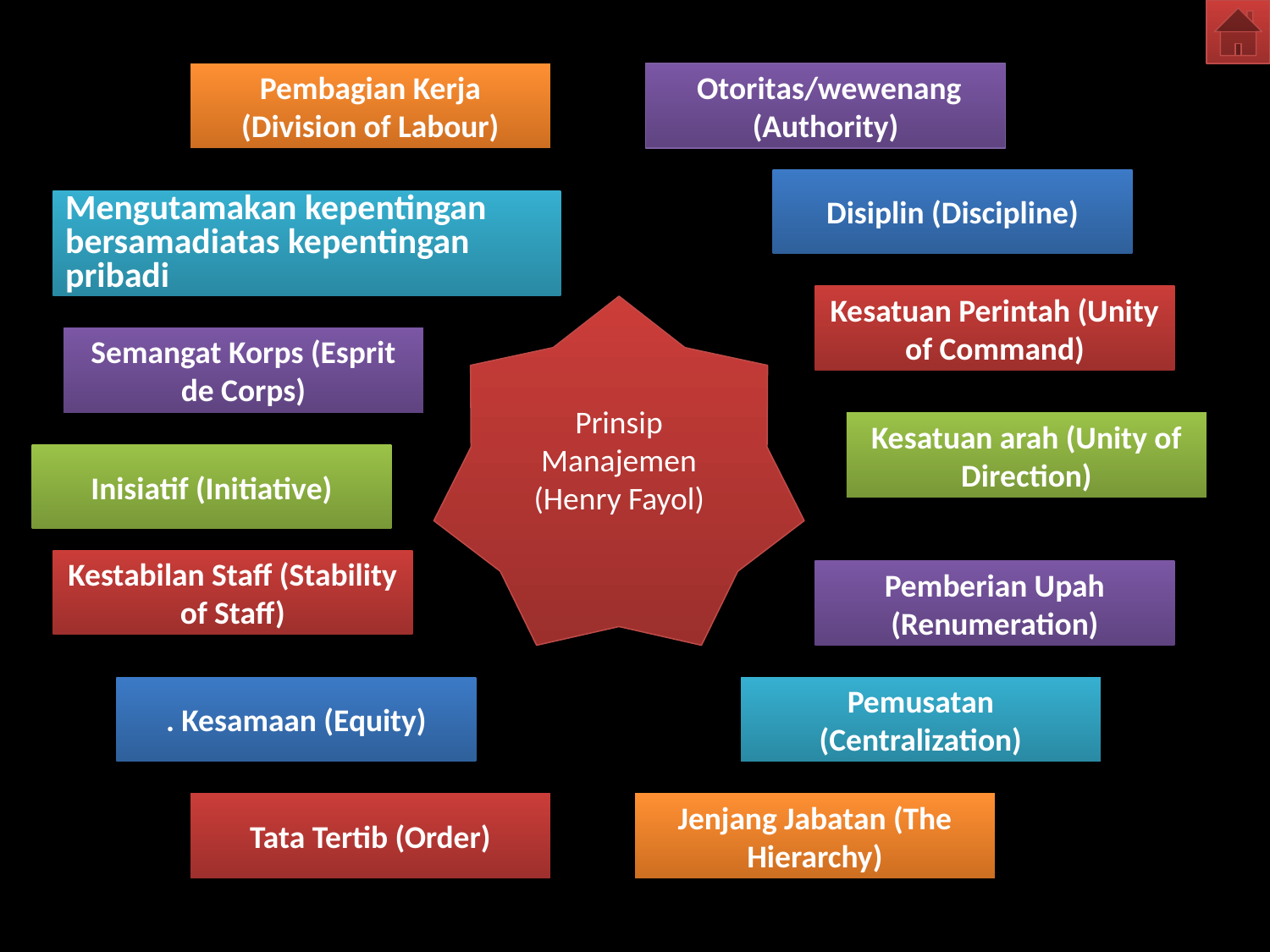

Pembagian Kerja (Division of Labour)
 Otoritas/wewenang (Authority)
Disiplin (Discipline)
Mengutamakan kepentingan bersamadiatas kepentingan pribadi
Kesatuan Perintah (Unity of Command)
Prinsip Manajemen (Henry Fayol)
Semangat Korps (Esprit de Corps)
Kesatuan arah (Unity of Direction)
Inisiatif (Initiative)
Kestabilan Staff (Stability of Staff)
Pemberian Upah (Renumeration)
. Kesamaan (Equity)
Pemusatan (Centralization)
Tata Tertib (Order)
Jenjang Jabatan (The Hierarchy)